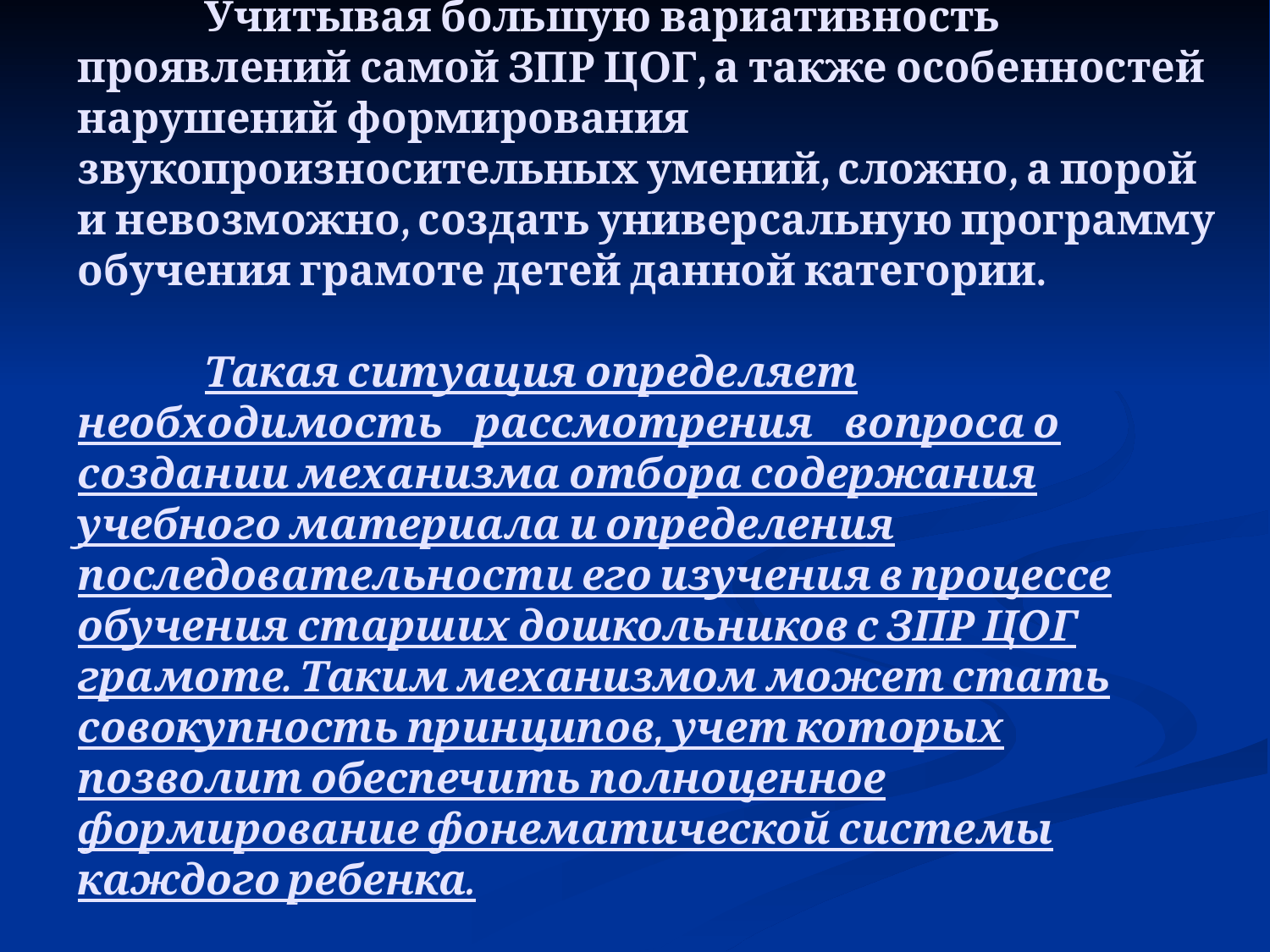

# Учитывая большую вариативность проявлений самой ЗПР ЦОГ, а также особенностей нарушений формирования звукопроизносительных умений, сложно, а порой и невозможно, создать универсальную программу обучения грамоте детей данной категории. Такая ситуация определяет необходимость    рассмотрения    вопроса о создании механизма отбора содержания учебного материала и определения последовательности его изучения в процессе обучения старших дошкольников с ЗПР ЦОГ грамоте. Таким механизмом может стать совокупность принципов, учет которых позволит обеспечить полноценное формирование фонематической системы каждого ребенка.